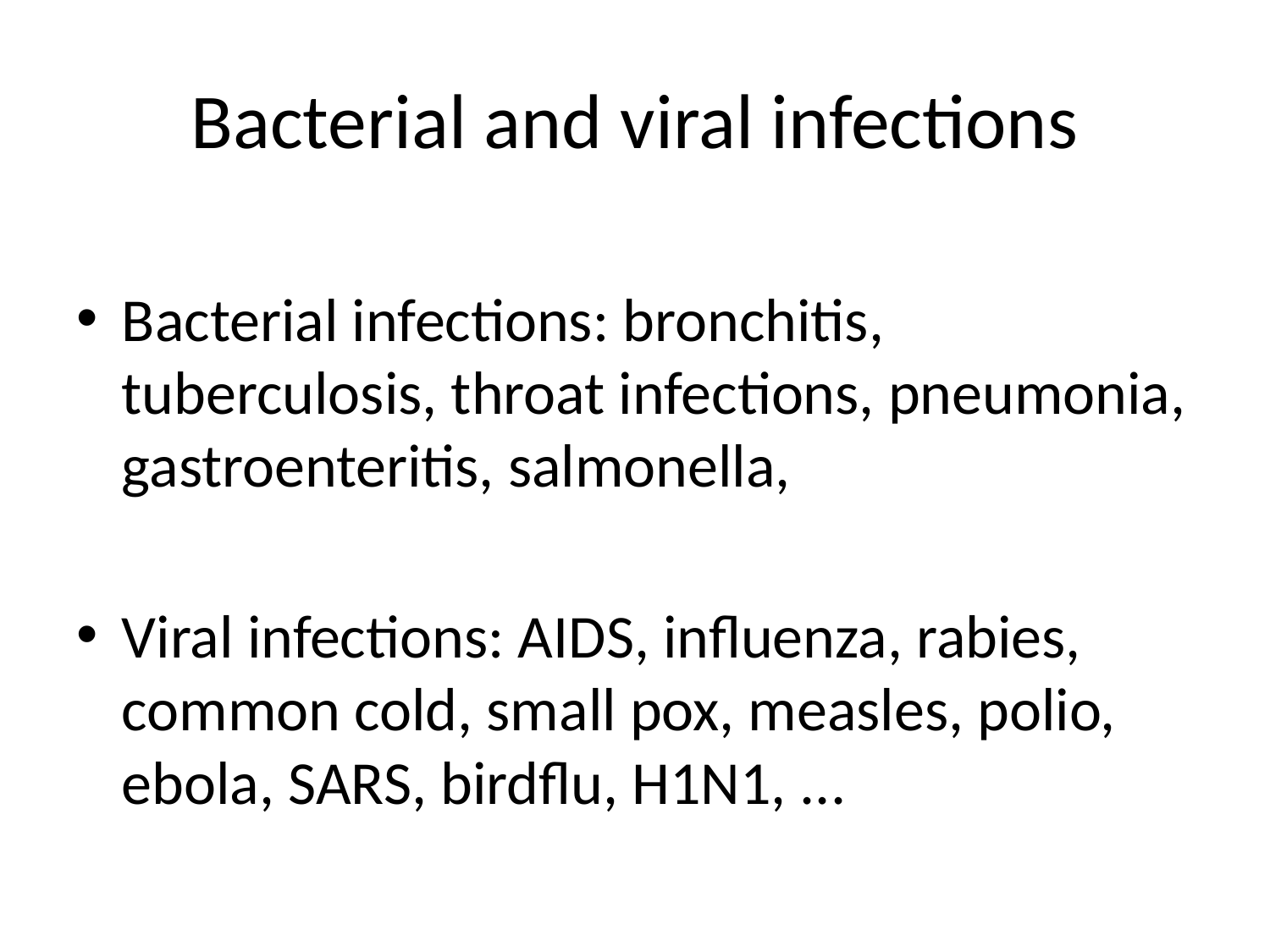

# Bacterial and viral infections

Bacterial infections: bronchitis, tuberculosis, throat infections, pneumonia, gastroenteritis, salmonella,

Viral infections: AIDS, influenza, rabies, common cold, small pox, measles, polio, ebola, SARS, birdflu, H1N1, ...